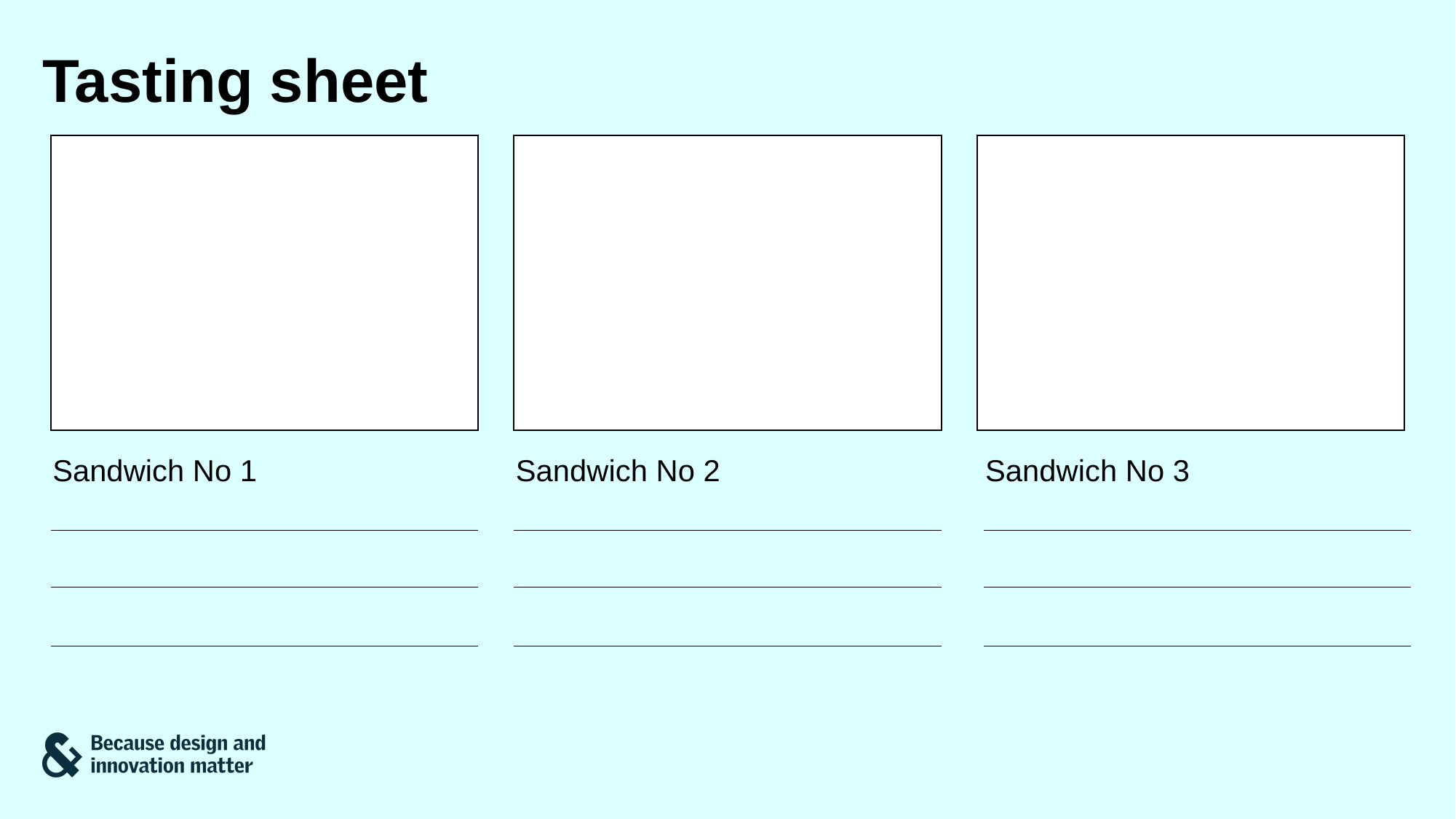

Tasting sheet

Sandwich No 1
Sandwich No 2
Sandwich No 3